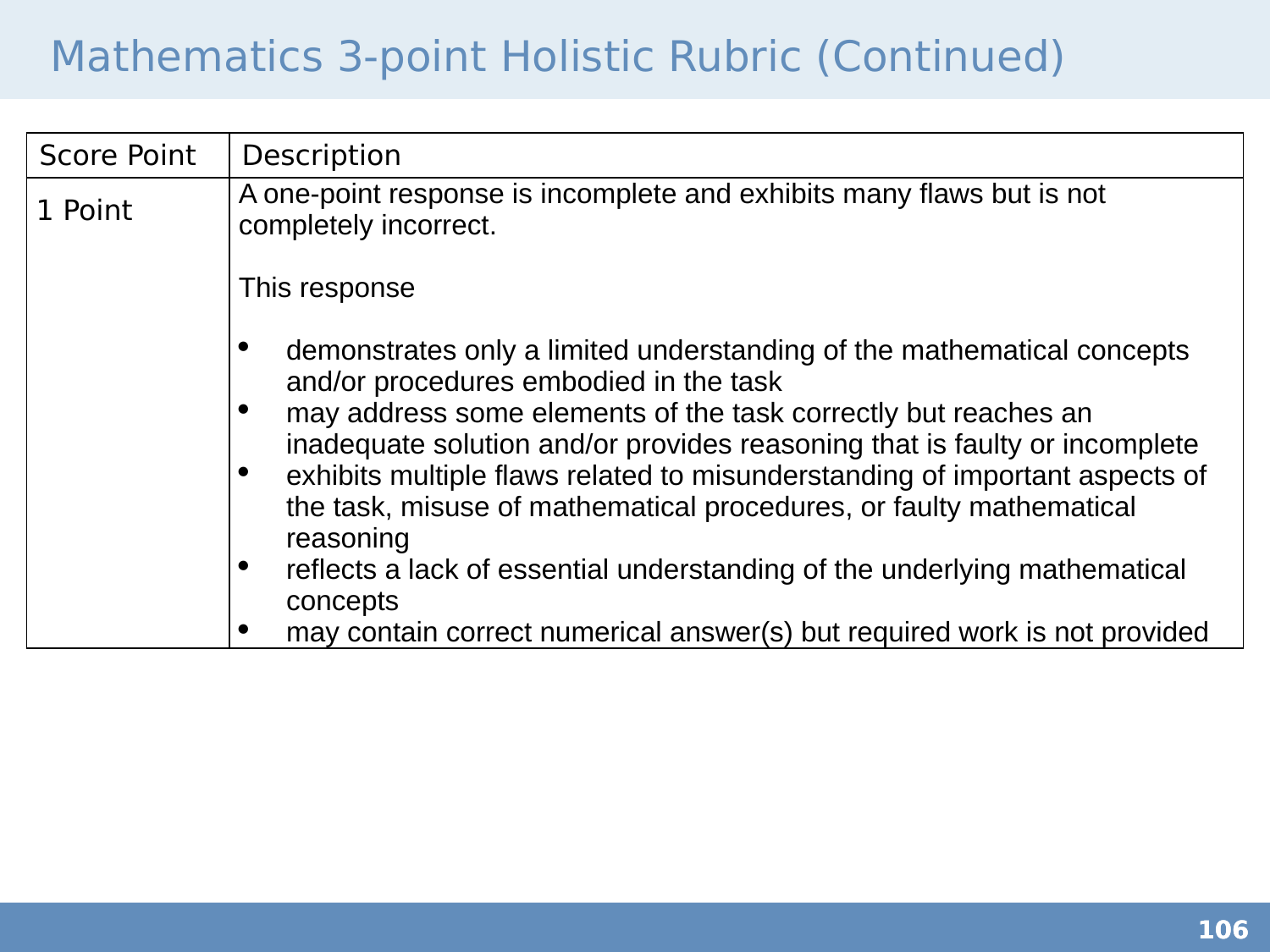

# Mathematics 3-point Holistic Rubric (Continued)
| Score Point | Description |
| --- | --- |
| 1 Point | A one-point response is incomplete and exhibits many flaws but is not completely incorrect.   This response   demonstrates only a limited understanding of the mathematical concepts and/or procedures embodied in the task may address some elements of the task correctly but reaches an inadequate solution and/or provides reasoning that is faulty or incomplete exhibits multiple flaws related to misunderstanding of important aspects of the task, misuse of mathematical procedures, or faulty mathematical reasoning reflects a lack of essential understanding of the underlying mathematical concepts may contain correct numerical answer(s) but required work is not provided |
106